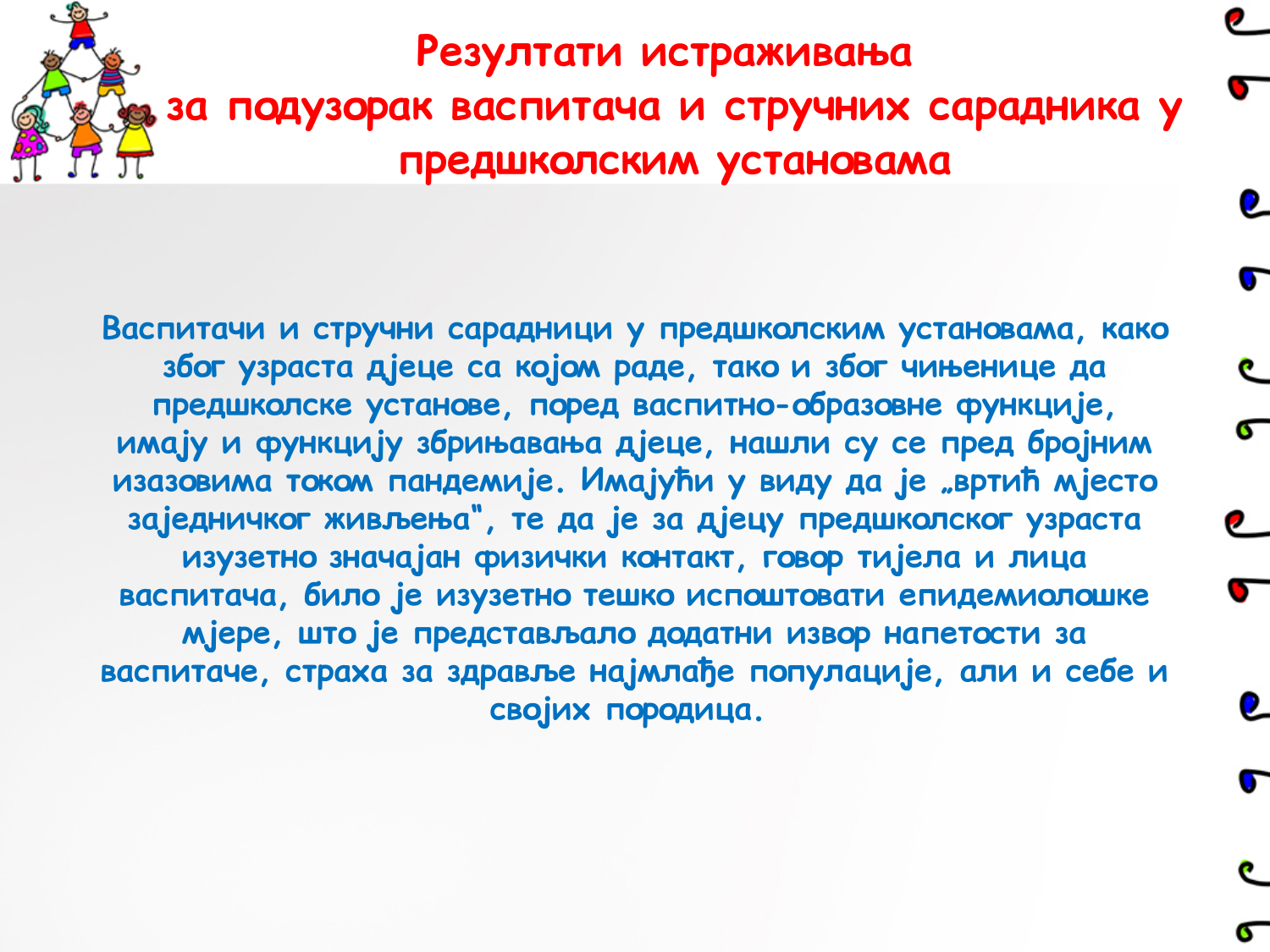

# Резултати истраживања за подузорак васпитача и стручних сарадника у предшколским установама

Васпитачи и стручни сарадници у предшколским установама, како због узраста дјеце са којом раде, тако и због чињенице да предшколске установе, поред васпитно-образовне функције, имају и функцију збрињавања дјеце, нашли су се пред бројним изазовима током пандемије. Имајући у виду да је „вртић мјесто заједничког живљења“, те да је за дјецу предшколског узраста изузетно значајан физички контакт, говор тијела и лица васпитача, било је изузетно тешко испоштовати епидемиолошке мјере, што је представљало додатни извор напетости за васпитаче, страха за здравље најмлађе популације, али и себе и својих породица.